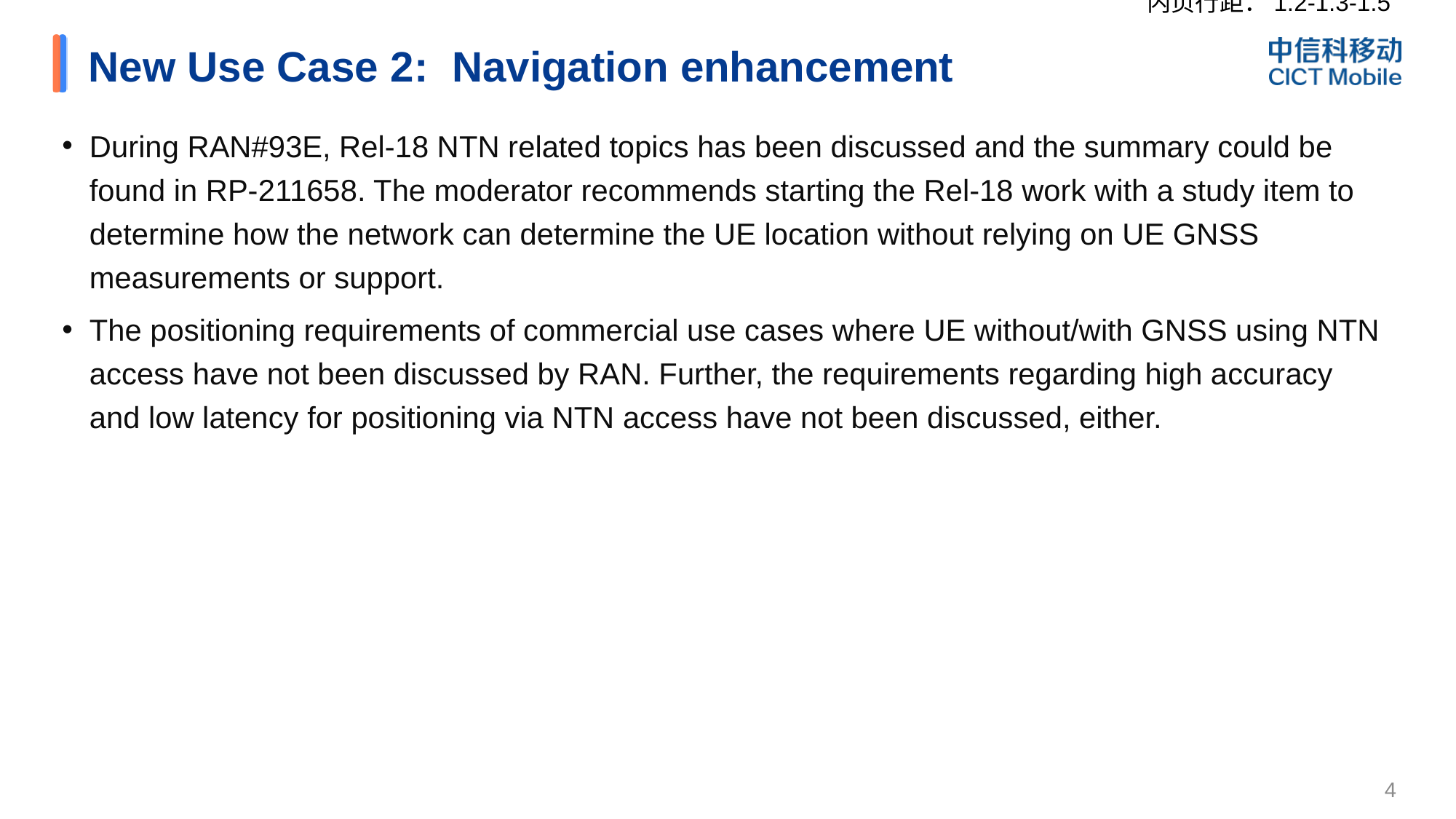

# New Use Case 2:  Navigation enhancement
During RAN#93E, Rel-18 NTN related topics has been discussed and the summary could be found in RP-211658. The moderator recommends starting the Rel-18 work with a study item to determine how the network can determine the UE location without relying on UE GNSS measurements or support.
The positioning requirements of commercial use cases where UE without/with GNSS using NTN access have not been discussed by RAN. Further, the requirements regarding high accuracy and low latency for positioning via NTN access have not been discussed, either.
4